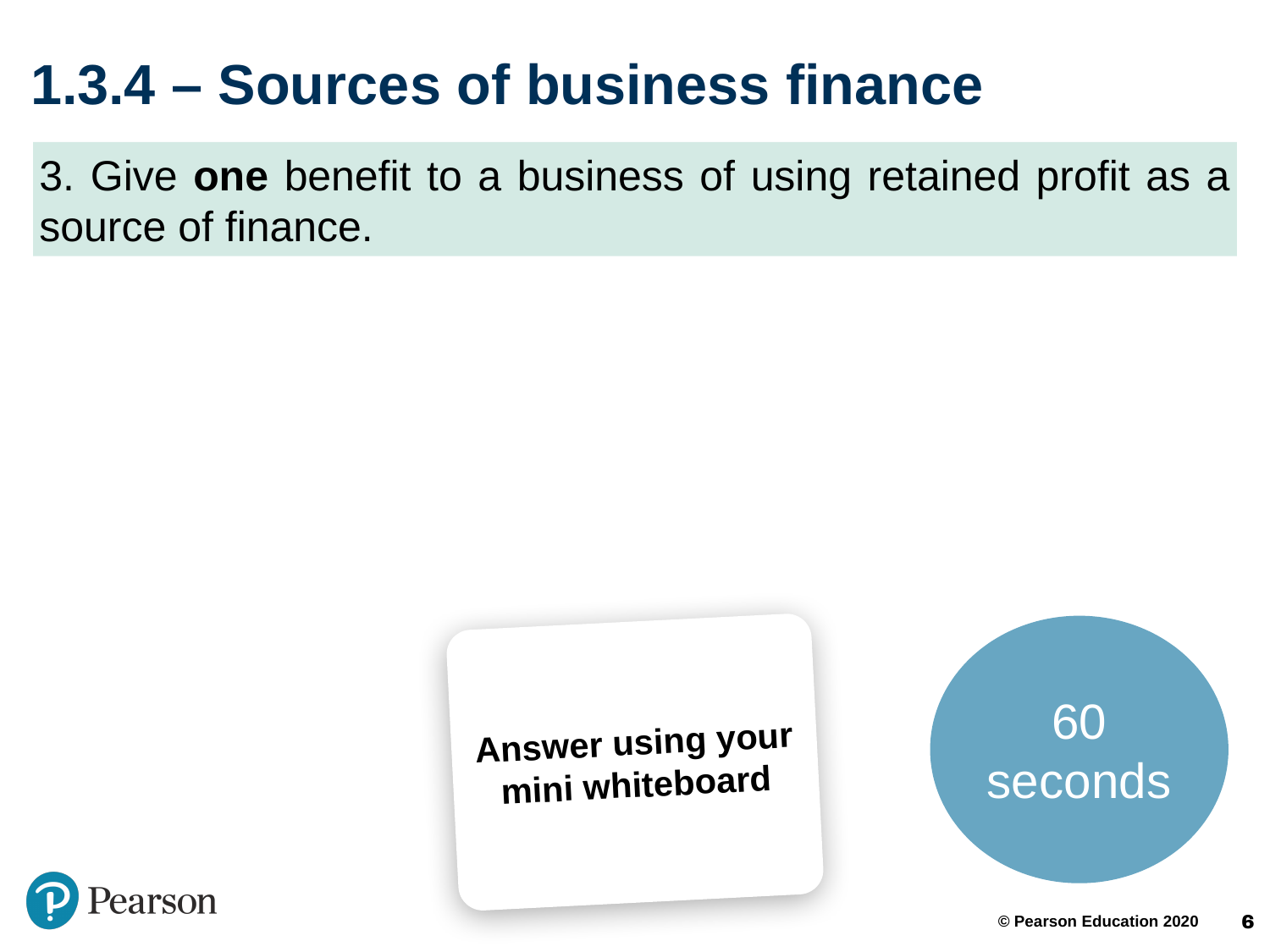

# 1.3.4 – Sources of business finance
3. Give one benefit to a business of using retained profit as a source of finance.

60 seconds

Answer using your mini whiteboard

6